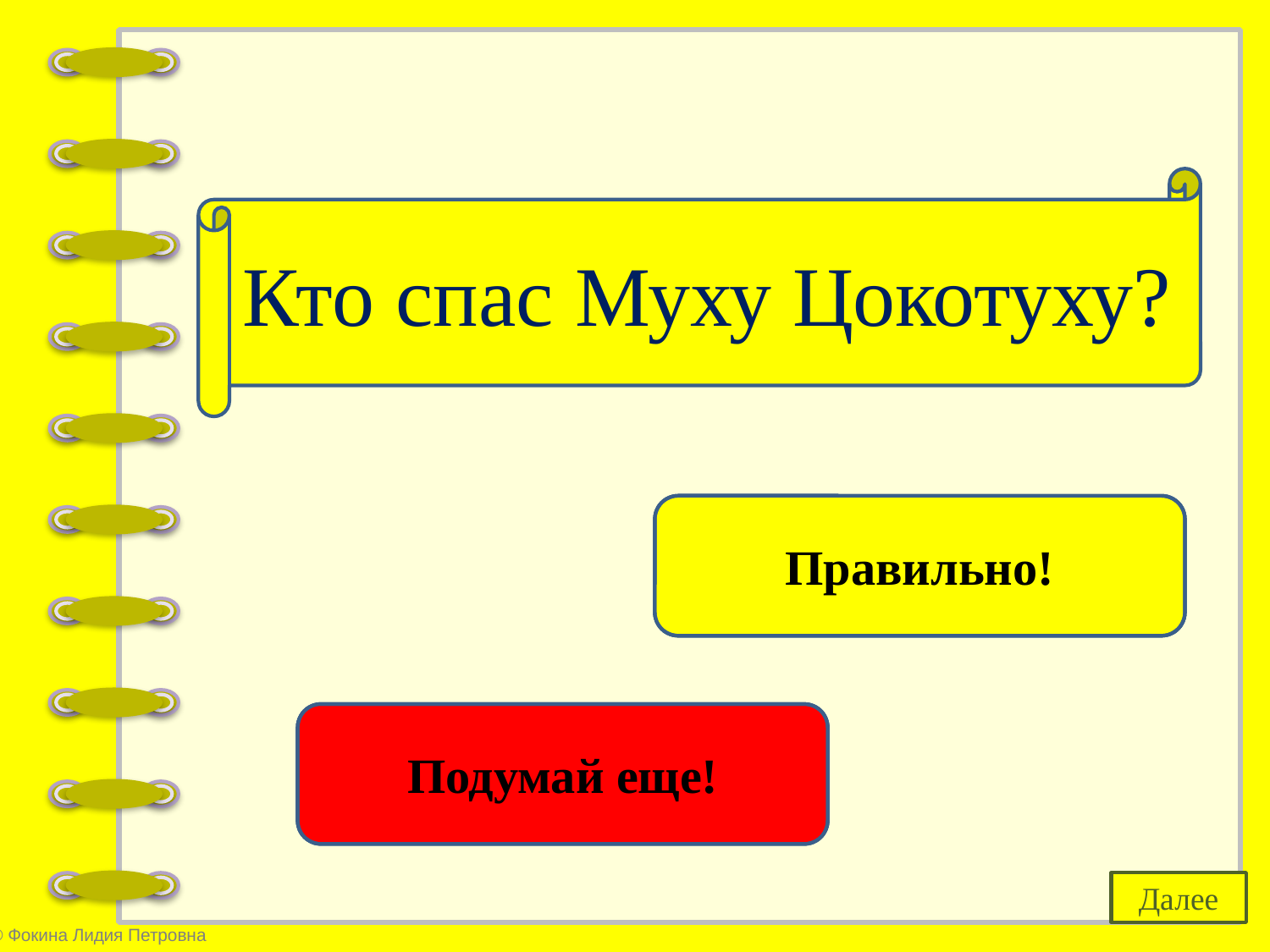

Кто спас Муху Цокотуху?
комарик
Правильно!

ласточка
Подумай еще!

Далее